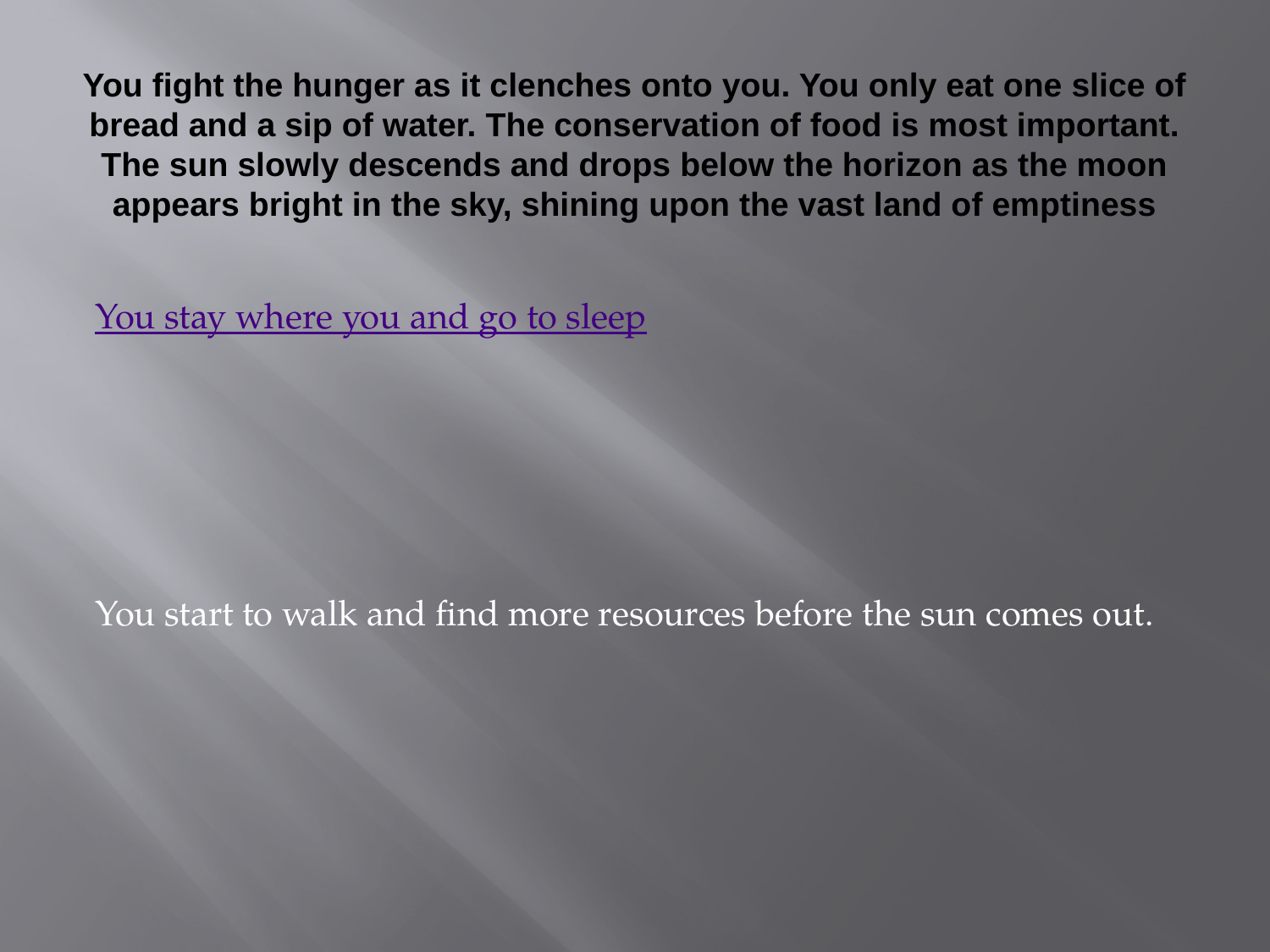

# You fight the hunger as it clenches onto you. You only eat one slice of bread and a sip of water. The conservation of food is most important. The sun slowly descends and drops below the horizon as the moon appears bright in the sky, shining upon the vast land of emptiness
You stay where you and go to sleep

You start to walk and find more resources before the sun comes out.